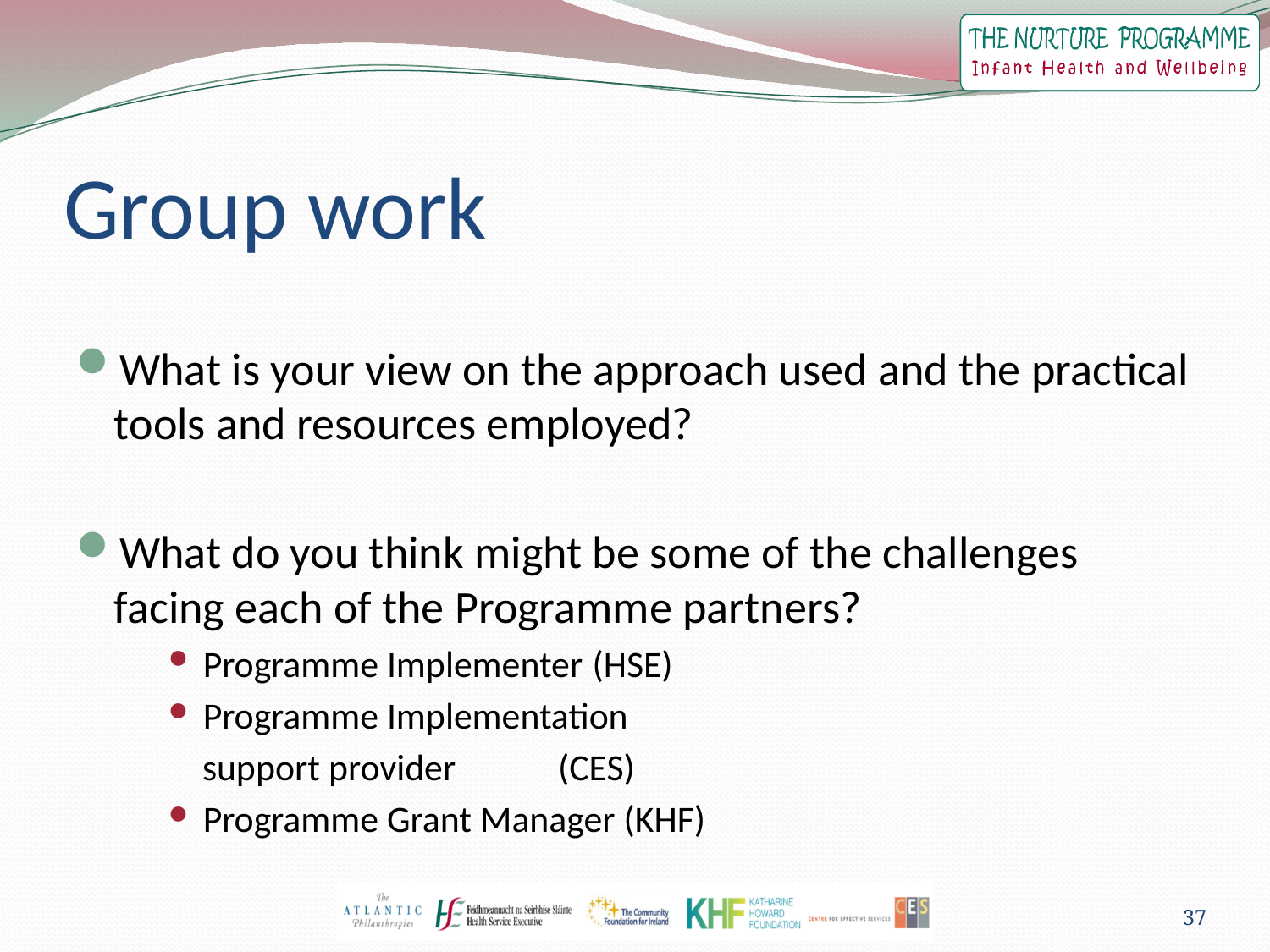

# Group work

What is your view on the approach used and the practical tools and resources employed?

What do you think might be some of the challenges facing each of the Programme partners?
Programme Implementer	 (HSE)
Programme Implementation
    support provider	 (CES)
Programme Grant Manager (KHF)

37